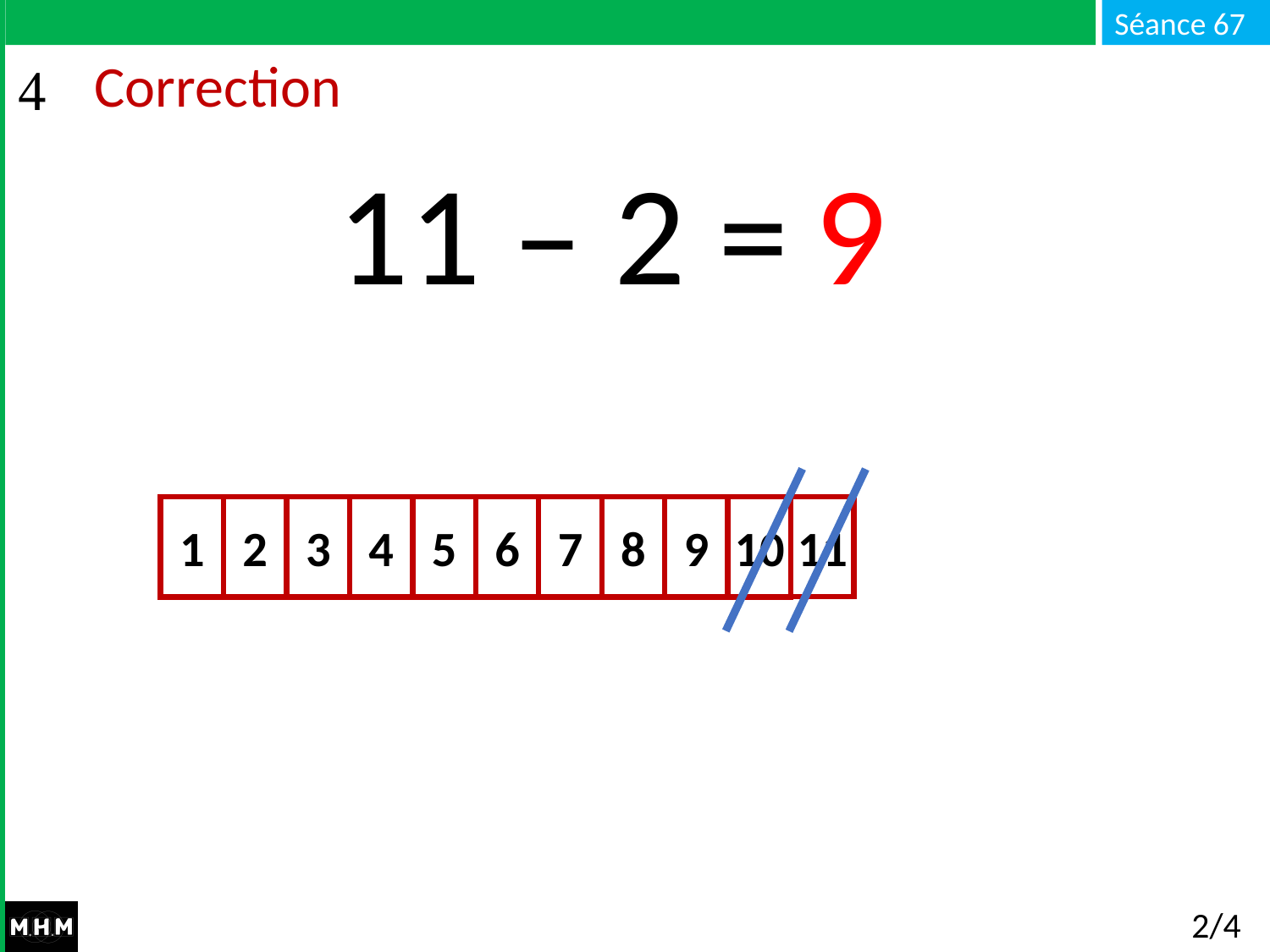

# Correction
11 – 2 = …
9
11
1
3
4
5
6
7
8
9
10
2
2/4